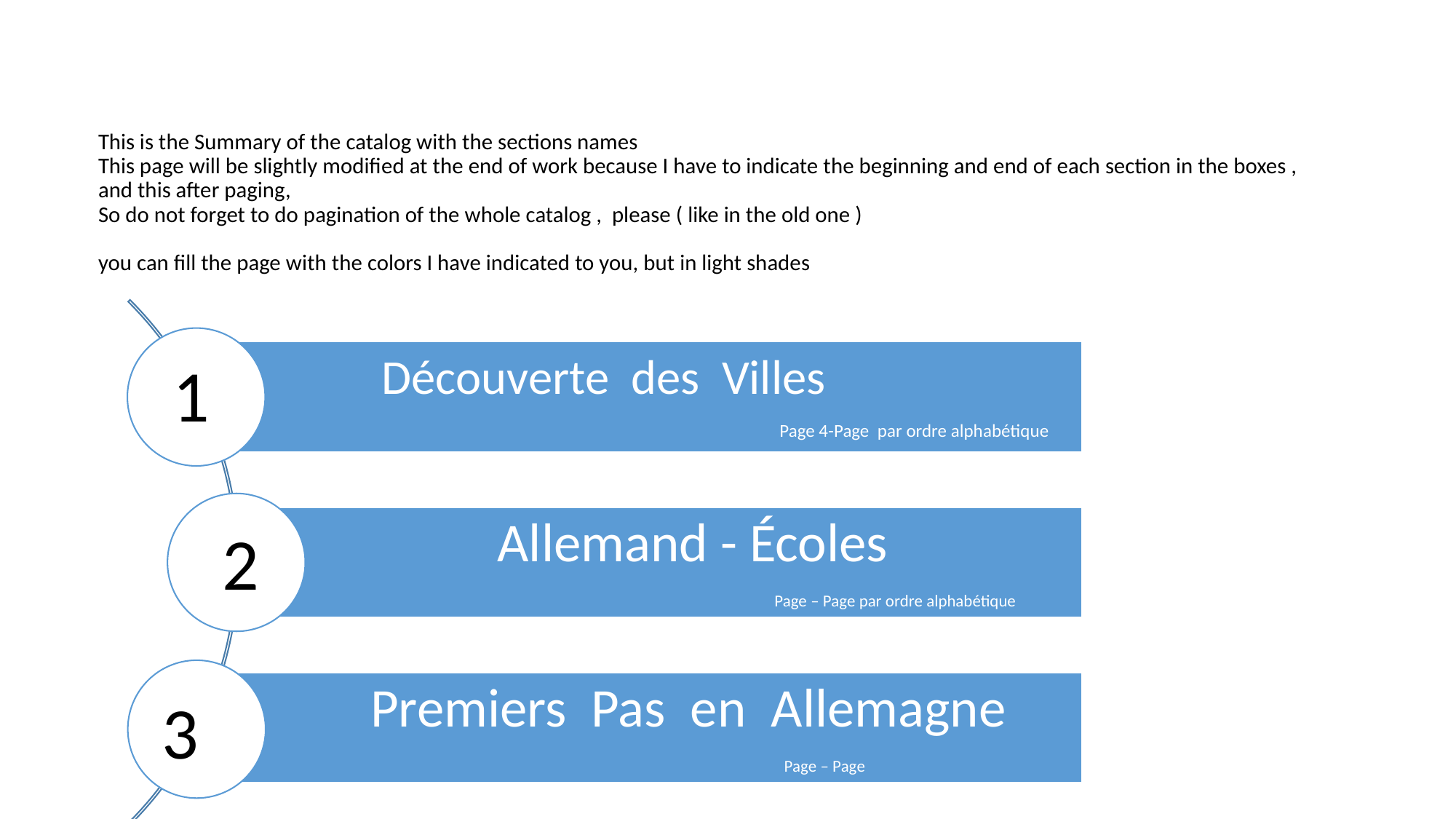

# This is the Summary of the catalog with the sections names This page will be slightly modified at the end of work because I have to indicate the beginning and end of each section in the boxes , and this after paging, So do not forget to do pagination of the whole catalog ,  please ( like in the old one ) you can fill the page with the colors I have indicated to you, but in light shades
         Découverte  des  Villes
                                                                                                                  Page 4-Page  par ordre alphabétique
                  Allemand - Écoles
                                                                                                                      Page – Page par ordre alphabétique
         Premiers  Pas  en  Allemagne
                                                                                                                                   Page – Page
1

2
3